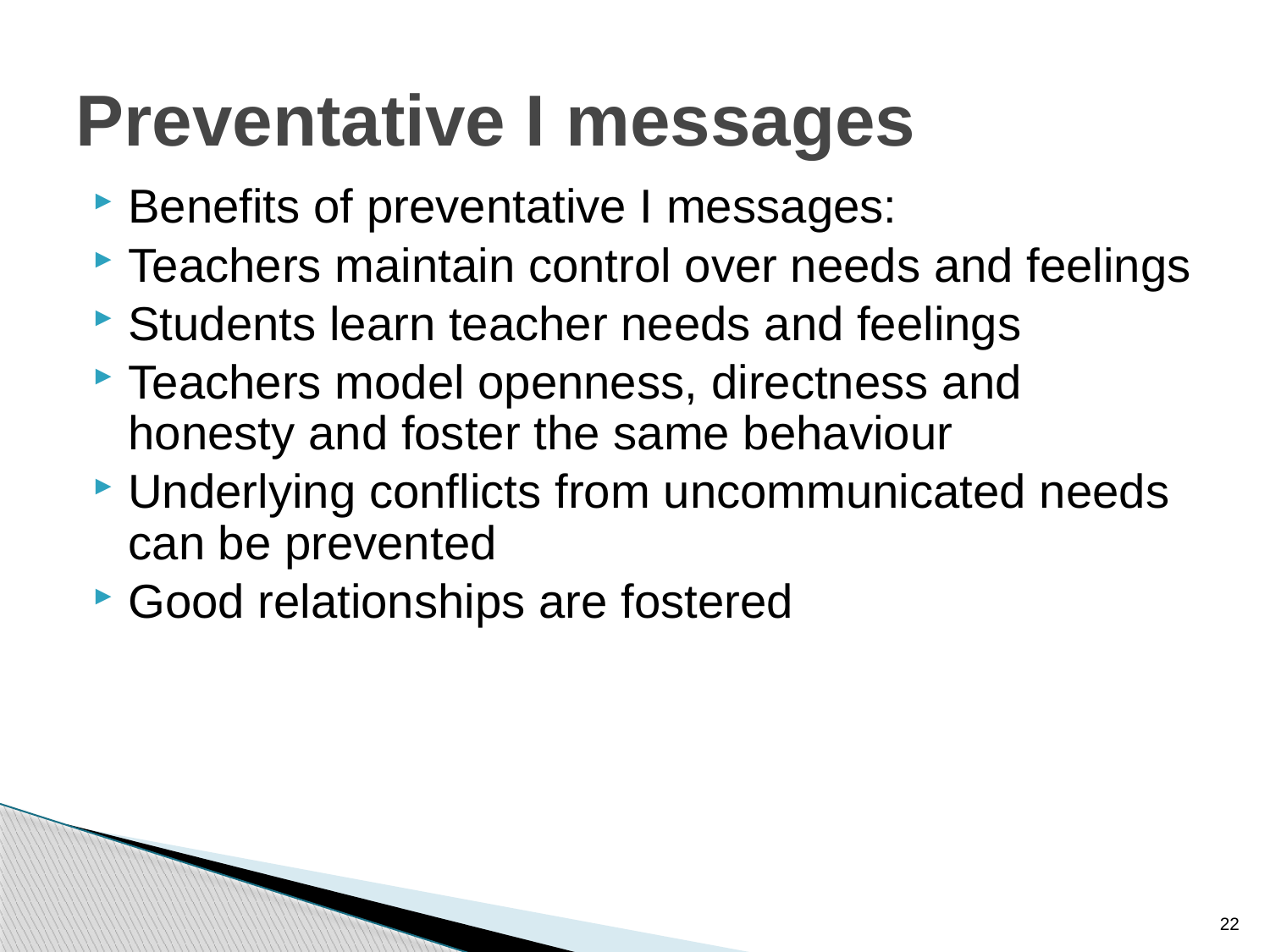

# Preventative I messages
Benefits of preventative I messages:
Teachers maintain control over needs and feelings
Students learn teacher needs and feelings
Teachers model openness, directness and honesty and foster the same behaviour
Underlying conflicts from uncommunicated needs can be prevented
Good relationships are fostered
22